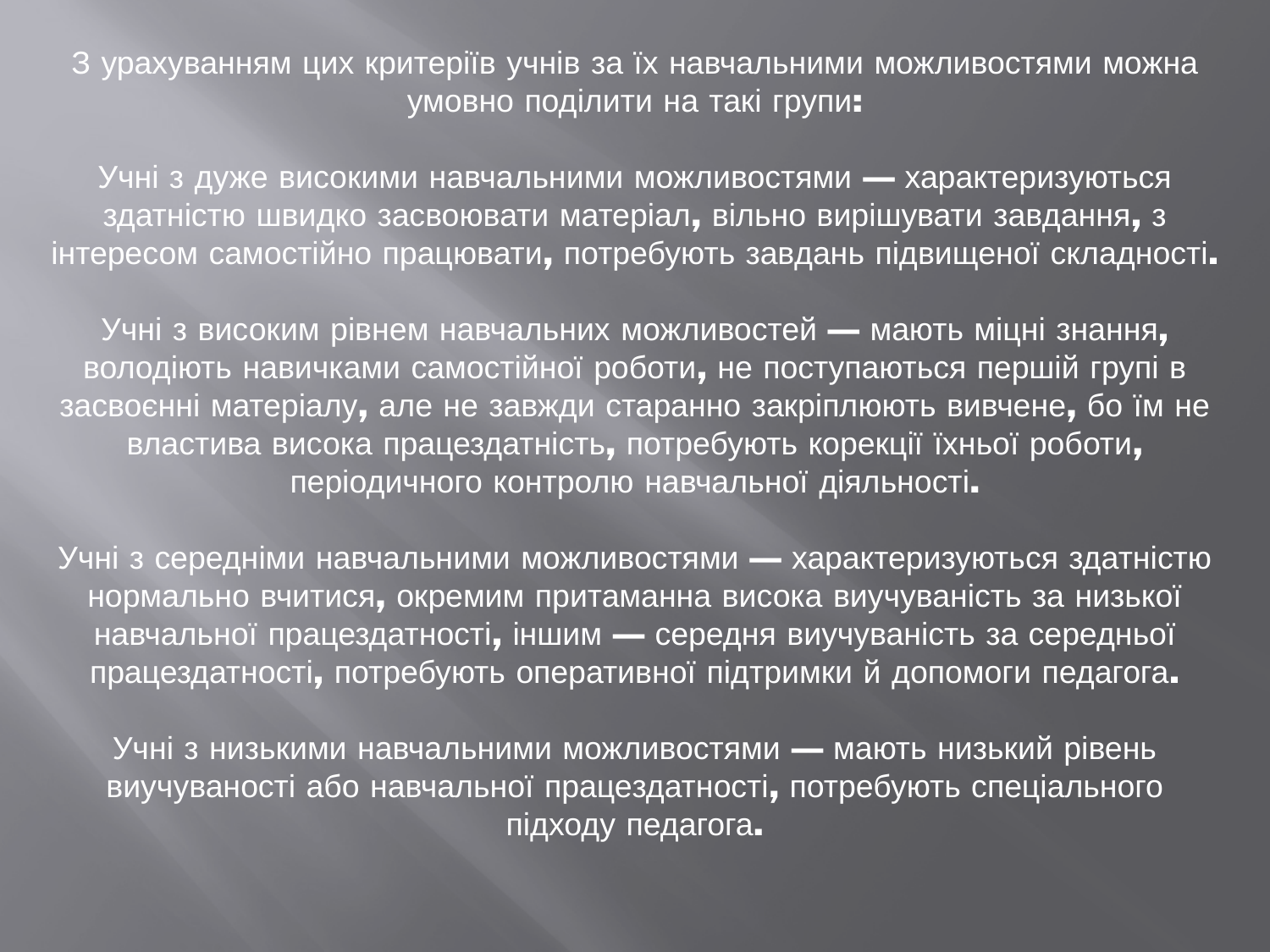

З урахуванням цих критеріїв учнів за їх навчальними можливостями можна умовно поділити на такі групи:
Учні з дуже високими навчальними можливостями — характеризуються здатністю швидко засвоювати матеріал, вільно вирішувати завдання, з інтересом самостійно пра­цювати, потребують завдань підвищеної складності.
Учні з високим рівнем навчальних можливостей — мають міцні знання, володіють навичками самостійної роботи, не поступаються першій групі в засвоєнні мате­ріалу, але не завжди старанно закріплюють вивчене, бо їм не властива висока працездатність, потребують ко­рекції їхньої роботи, періодичного контролю навчальної діяльності.
Учні з середніми навчальними можливостями — ха­рактеризуються здатністю нормально вчитися, окремим притаманна висока виучуваність за низької навчальної працездатності, іншим — середня виучуваність за серед­ньої працездатності, потребують оперативної підтримки й допомоги педагога.
Учні з низькими навчальними можливостями — ма­ють низький рівень виучуваності або навчальної праце­здатності, потребують спеціального підходу педагога.